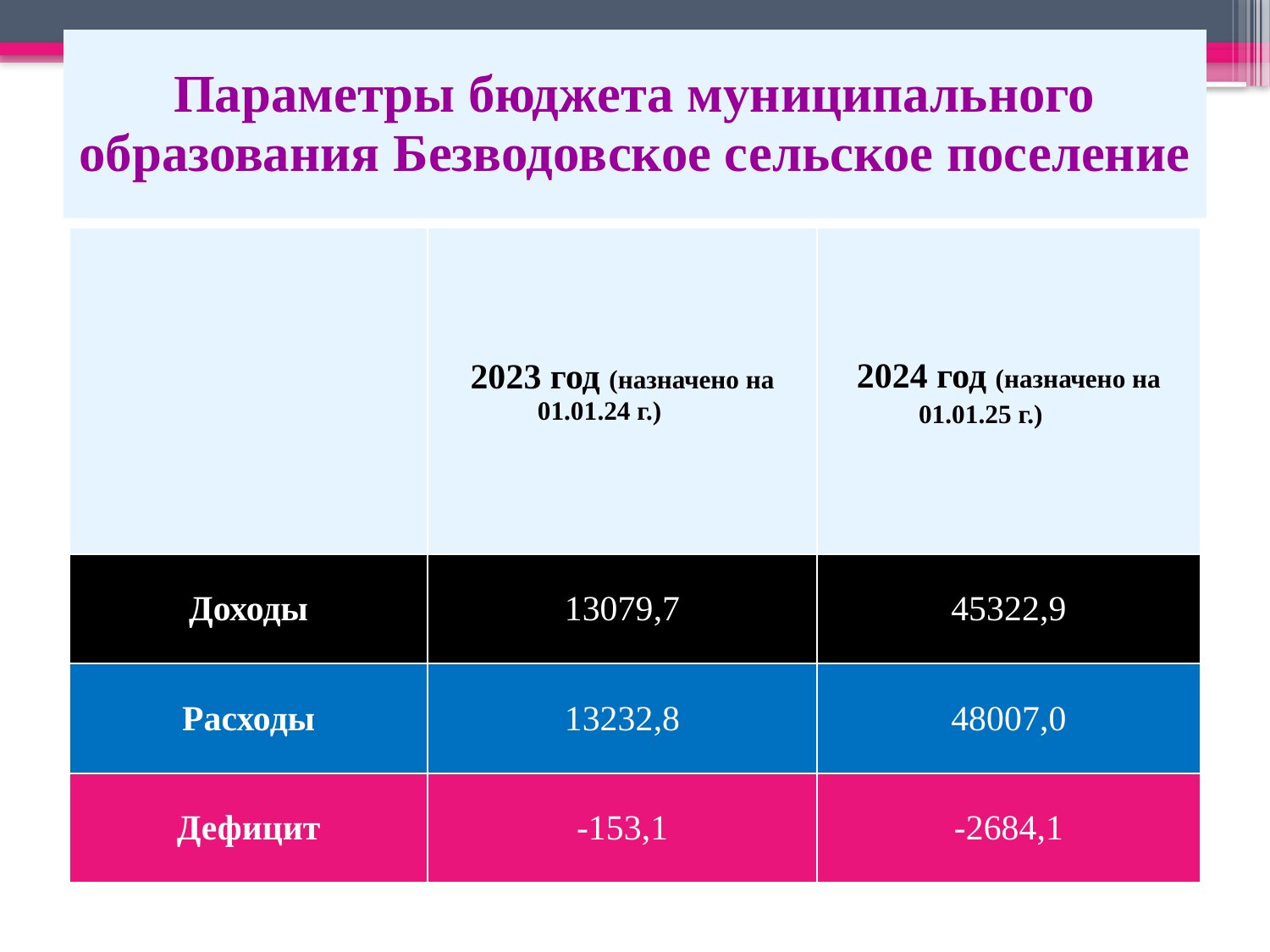

# Параметры бюджета муниципального образования Безводовское сельское поселение
|  | 2023 год (назначено на 01.01.24 г.) | 2024 год (назначено на 01.01.25 г.) |
| --- | --- | --- |
| Доходы | 13079,7 | 45322,9 |
| Расходы | 13232,8 | 48007,0 |
| Дефицит | -153,1 | -2684,1 |